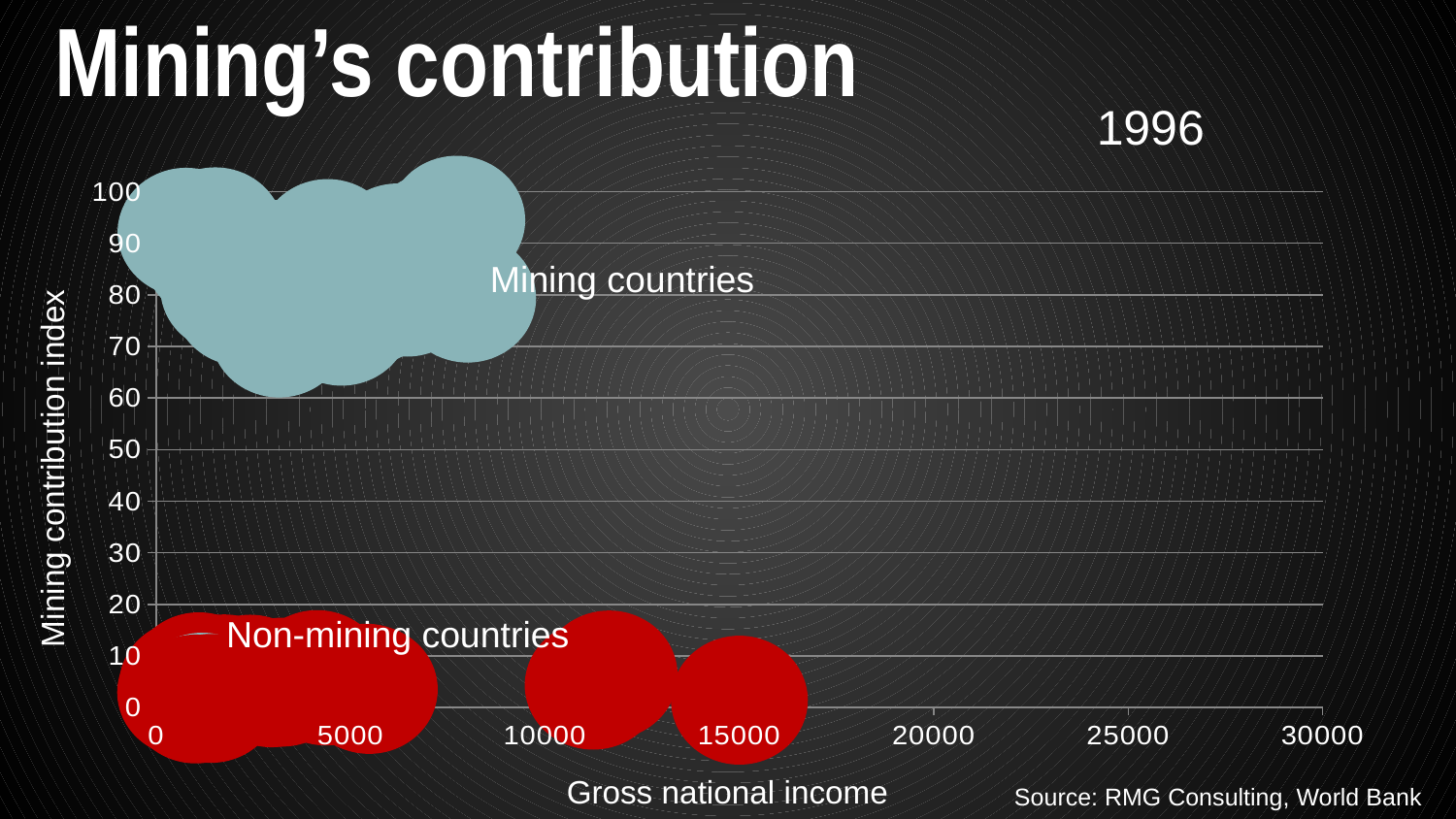

Mining’s contribution
# 1996

### Chart

| Category |  |
|---|---|
Mining countries
Mining contribution index
Non-mining countries
Gross national income
Source: RMG Consulting, World Bank